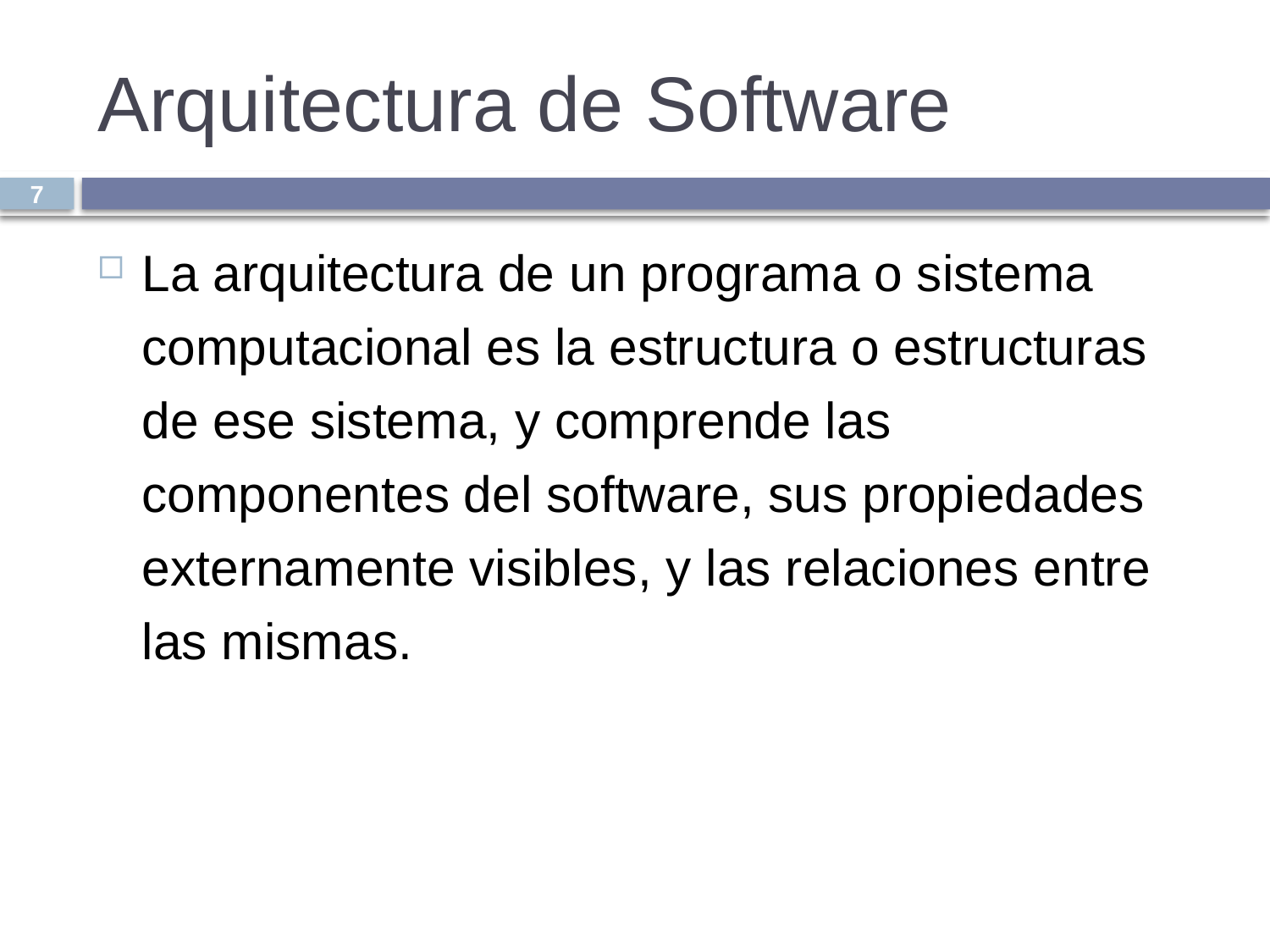

# Arquitectura de Software
7
La arquitectura de un programa o sistema computacional es la estructura o estructuras de ese sistema, y comprende las componentes del software, sus propiedades externamente visibles, y las relaciones entre las mismas.